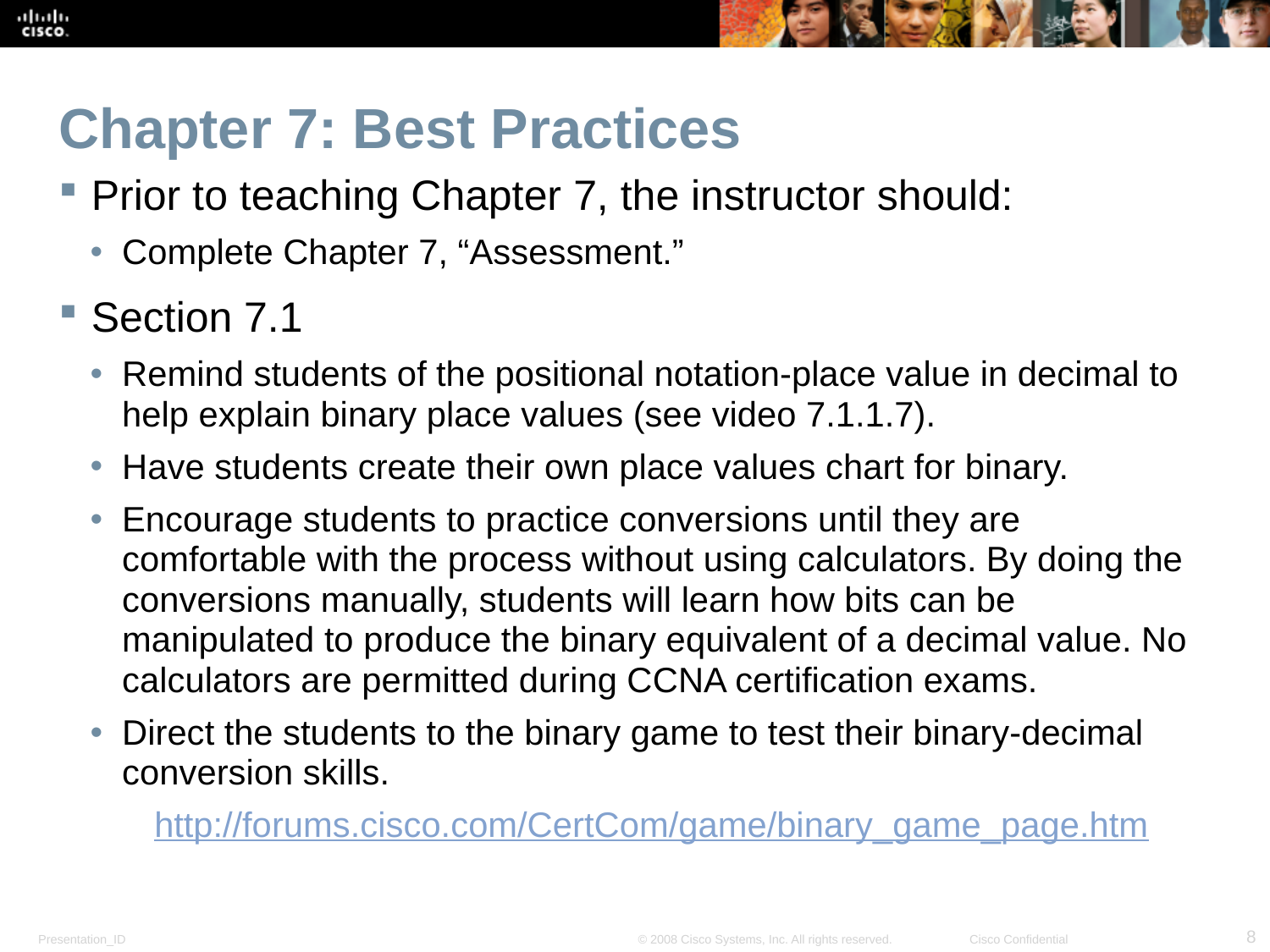

Chapter 7: Best Practices
Prior to teaching Chapter 7, the instructor should:
Complete Chapter 7, “Assessment.”
Section 7.1
Remind students of the positional notation-place value in decimal to help explain binary place values (see video 7.1.1.7).
Have students create their own place values chart for binary.
Encourage students to practice conversions until they are comfortable with the process without using calculators. By doing the conversions manually, students will learn how bits can be manipulated to produce the binary equivalent of a decimal value. No calculators are permitted during CCNA certification exams.
Direct the students to the binary game to test their binary-decimal conversion skills.
http://forums.cisco.com/CertCom/game/binary_game_page.htm